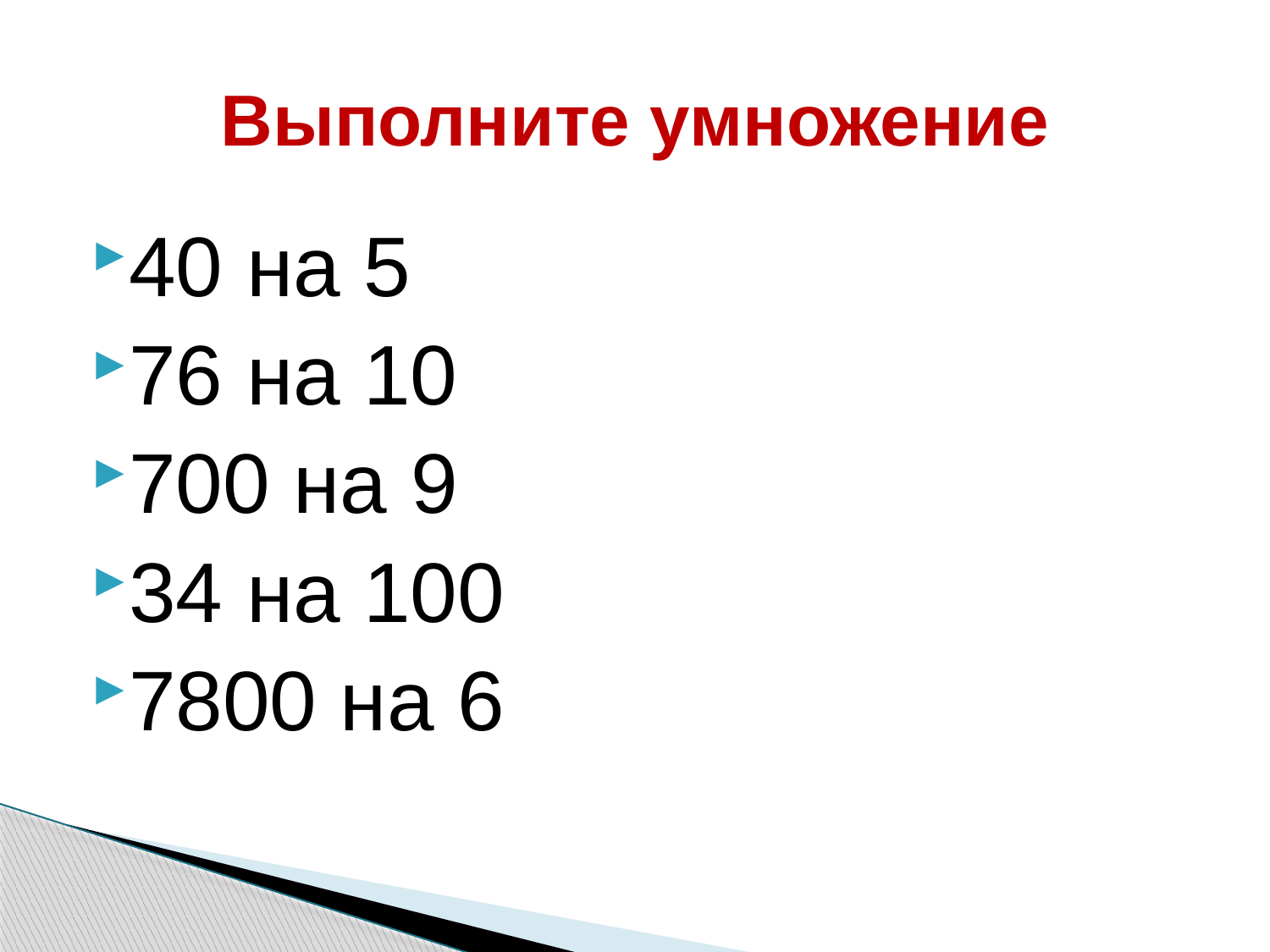

# Выполните умножение
40 на 5
76 на 10
700 на 9
34 на 100
7800 на 6